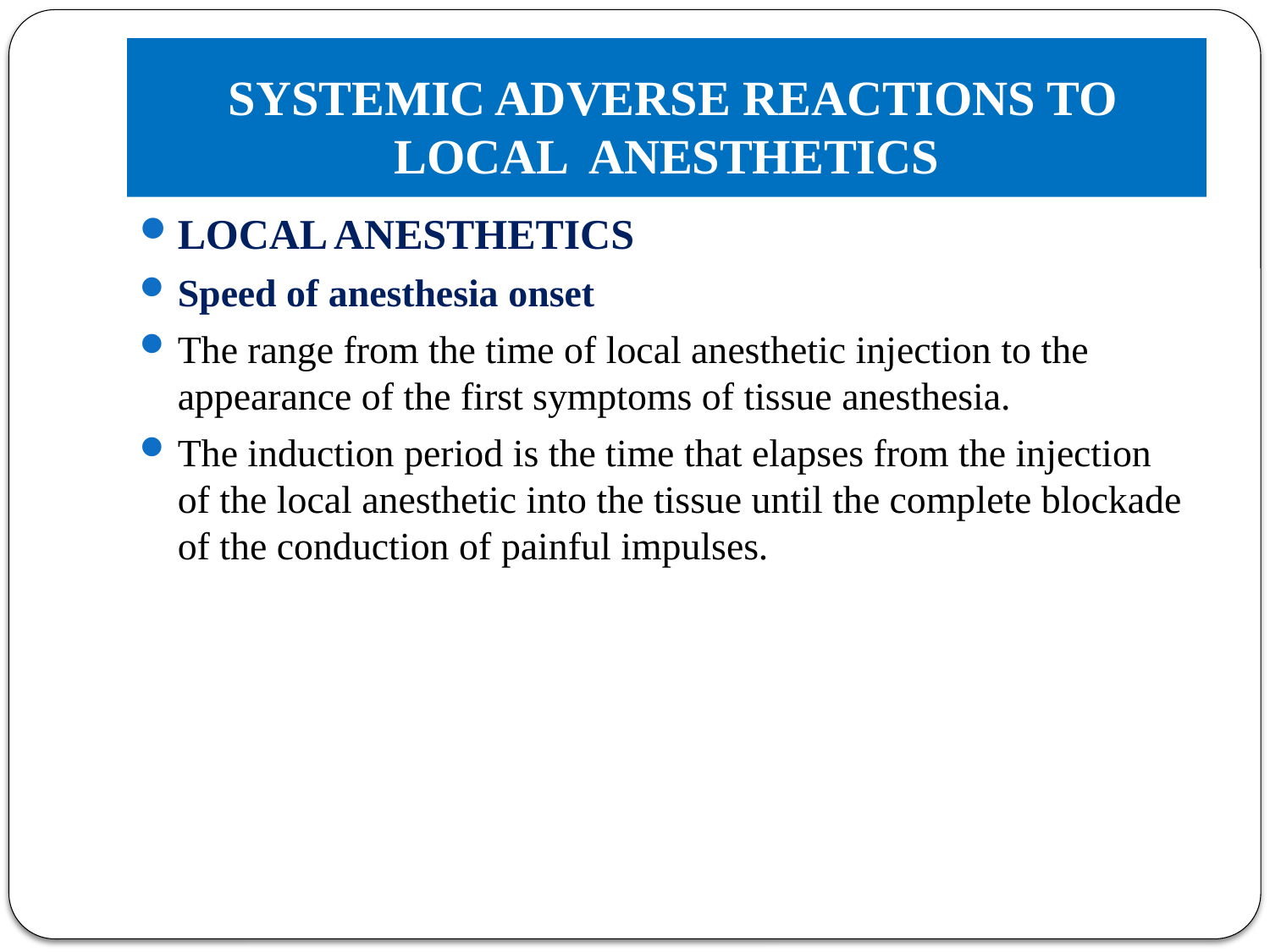

# SYSTEMIC ADVERSE REACTIONS TO LOCAL  ANESTHETICS
LOCAL ANESTHETICS
Speed of anesthesia onset
The range from the time of local anesthetic injection to the appearance of the first symptoms of tissue anesthesia.
The induction period is the time that elapses from the injection of the local anesthetic into the tissue until the complete blockade of the conduction of painful impulses.